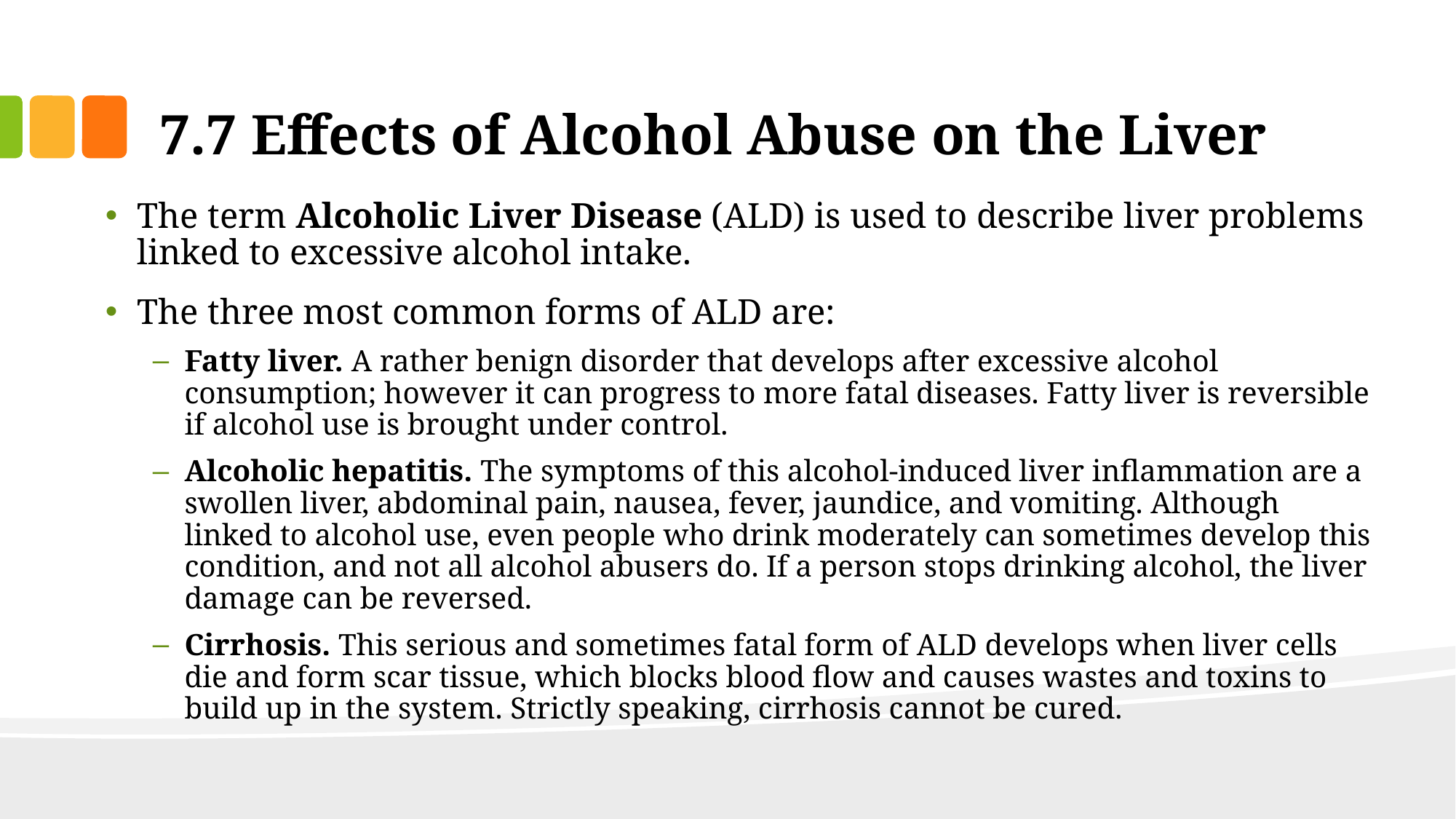

# 7.7 Effects of Alcohol Abuse on the Liver
The term Alcoholic Liver Disease (ALD) is used to describe liver problems linked to excessive alcohol intake.
The three most common forms of ALD are:
Fatty liver. A rather benign disorder that develops after excessive alcohol consumption; however it can progress to more fatal diseases. Fatty liver is reversible if alcohol use is brought under control.
Alcoholic hepatitis. The symptoms of this alcohol-induced liver inflammation are a swollen liver, abdominal pain, nausea, fever, jaundice, and vomiting. Although linked to alcohol use, even people who drink moderately can sometimes develop this condition, and not all alcohol abusers do. If a person stops drinking alcohol, the liver damage can be reversed.
Cirrhosis. This serious and sometimes fatal form of ALD develops when liver cells die and form scar tissue, which blocks blood flow and causes wastes and toxins to build up in the system. Strictly speaking, cirrhosis cannot be cured.